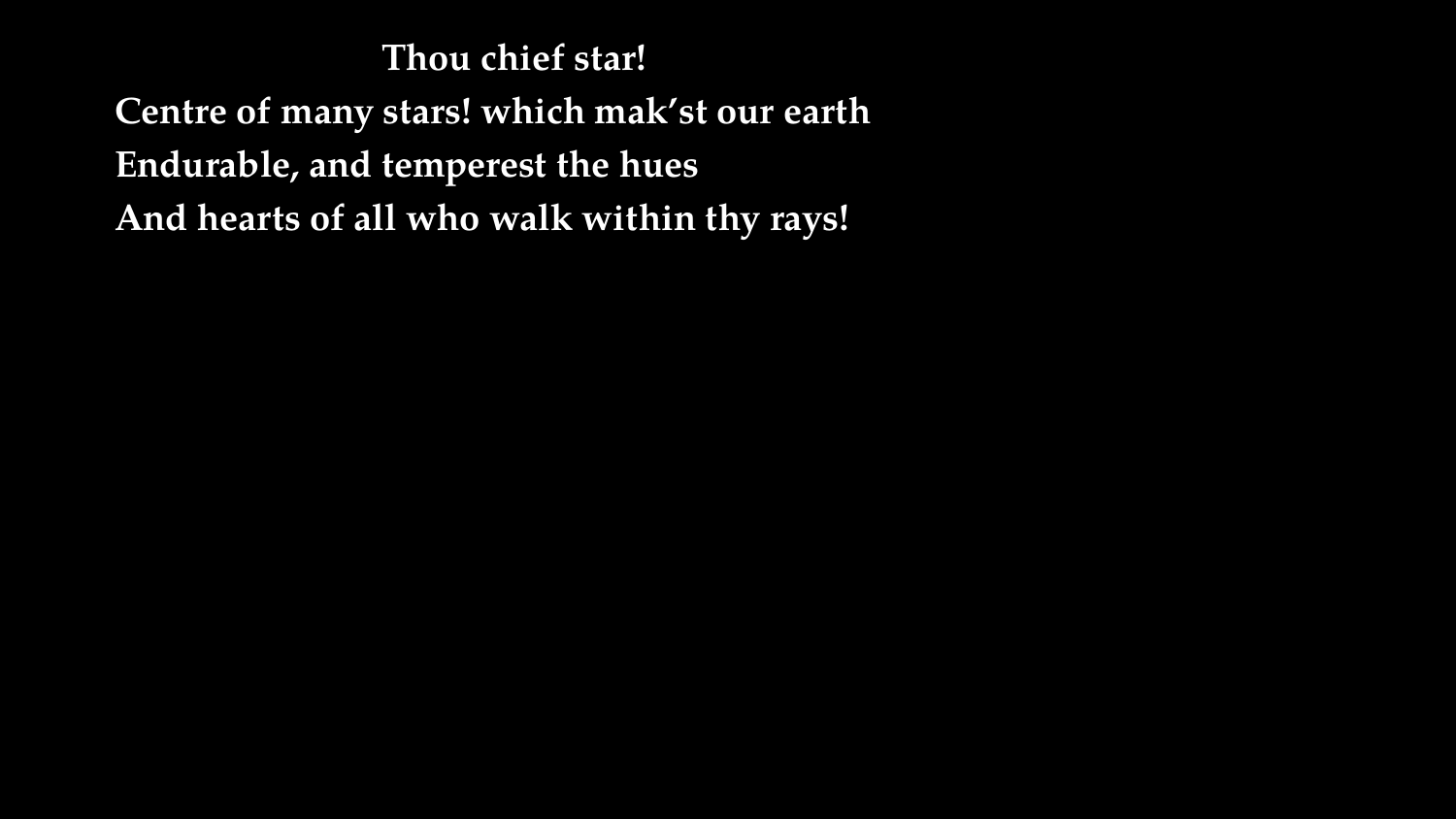

# Thou chief star! Centre of many stars! which mak’st our earth Endurable, and temperest the hues And hearts of all who walk within thy rays!